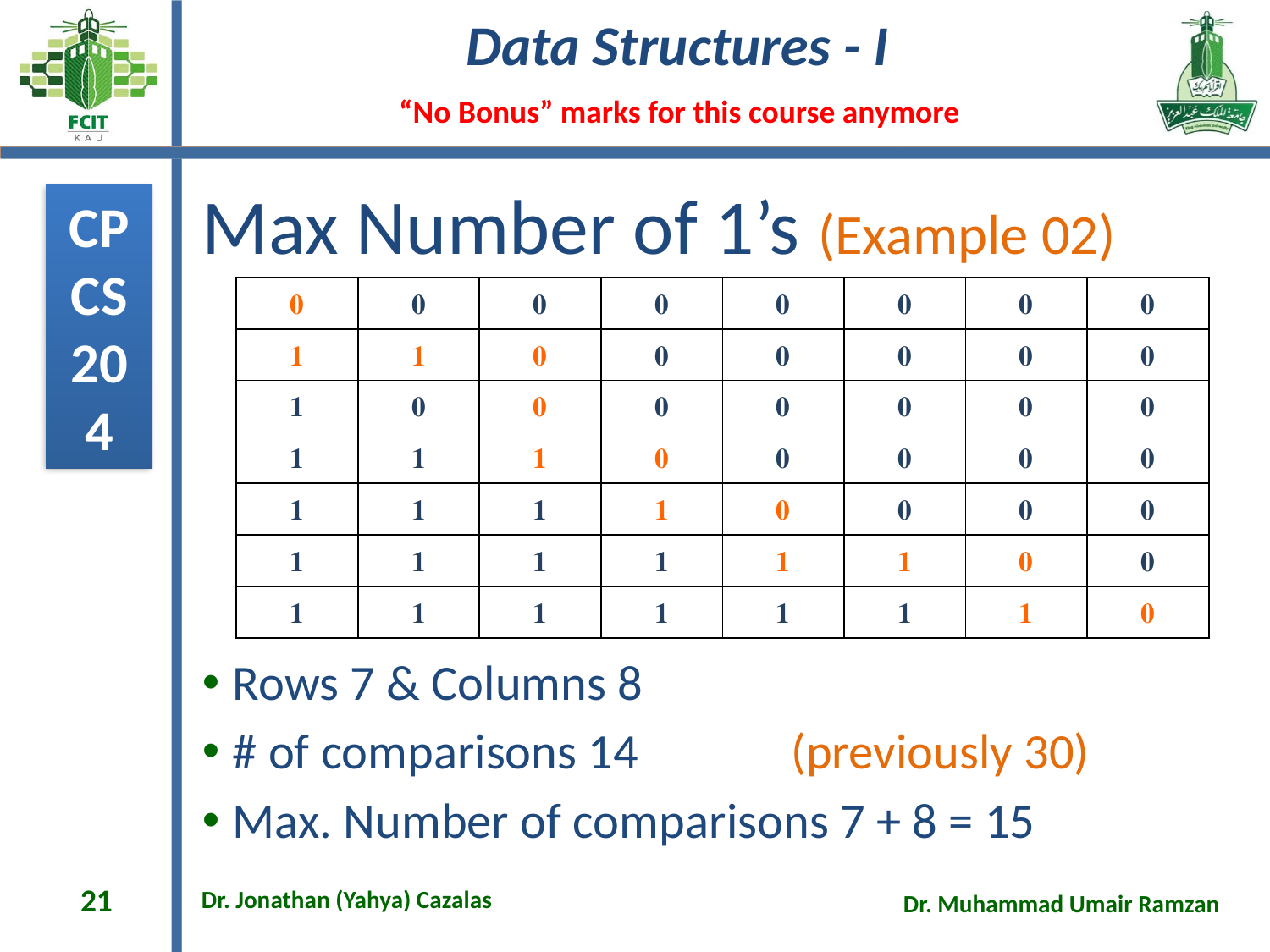

# Max Number of 1’s (Example 02)
| 0 | 0 | 0 | 0 | 0 | 0 | 0 | 0 |
| --- | --- | --- | --- | --- | --- | --- | --- |
| 1 | 1 | 0 | 0 | 0 | 0 | 0 | 0 |
| 1 | 0 | 0 | 0 | 0 | 0 | 0 | 0 |
| 1 | 1 | 1 | 0 | 0 | 0 | 0 | 0 |
| 1 | 1 | 1 | 1 | 0 | 0 | 0 | 0 |
| 1 | 1 | 1 | 1 | 1 | 1 | 0 | 0 |
| 1 | 1 | 1 | 1 | 1 | 1 | 1 | 0 |

Rows 7 & Columns 8
# of comparisons 14	 	(previously 30)
Max. Number of comparisons 7 + 8 = 15

21